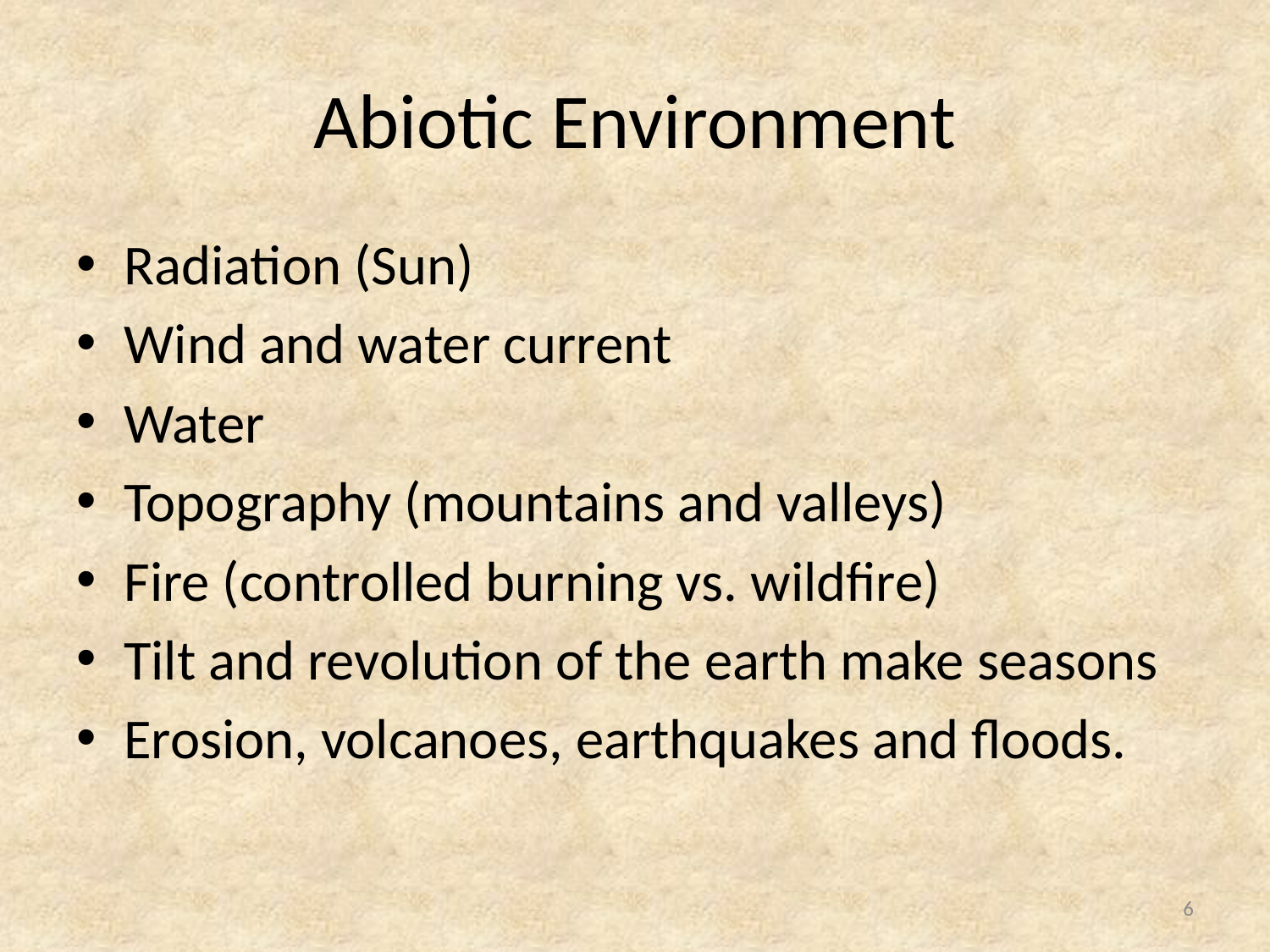

# Abiotic Environment
Radiation (Sun)
Wind and water current
Water
Topography (mountains and valleys)
Fire (controlled burning vs. wildfire)
Tilt and revolution of the earth make seasons
Erosion, volcanoes, earthquakes and floods.
6